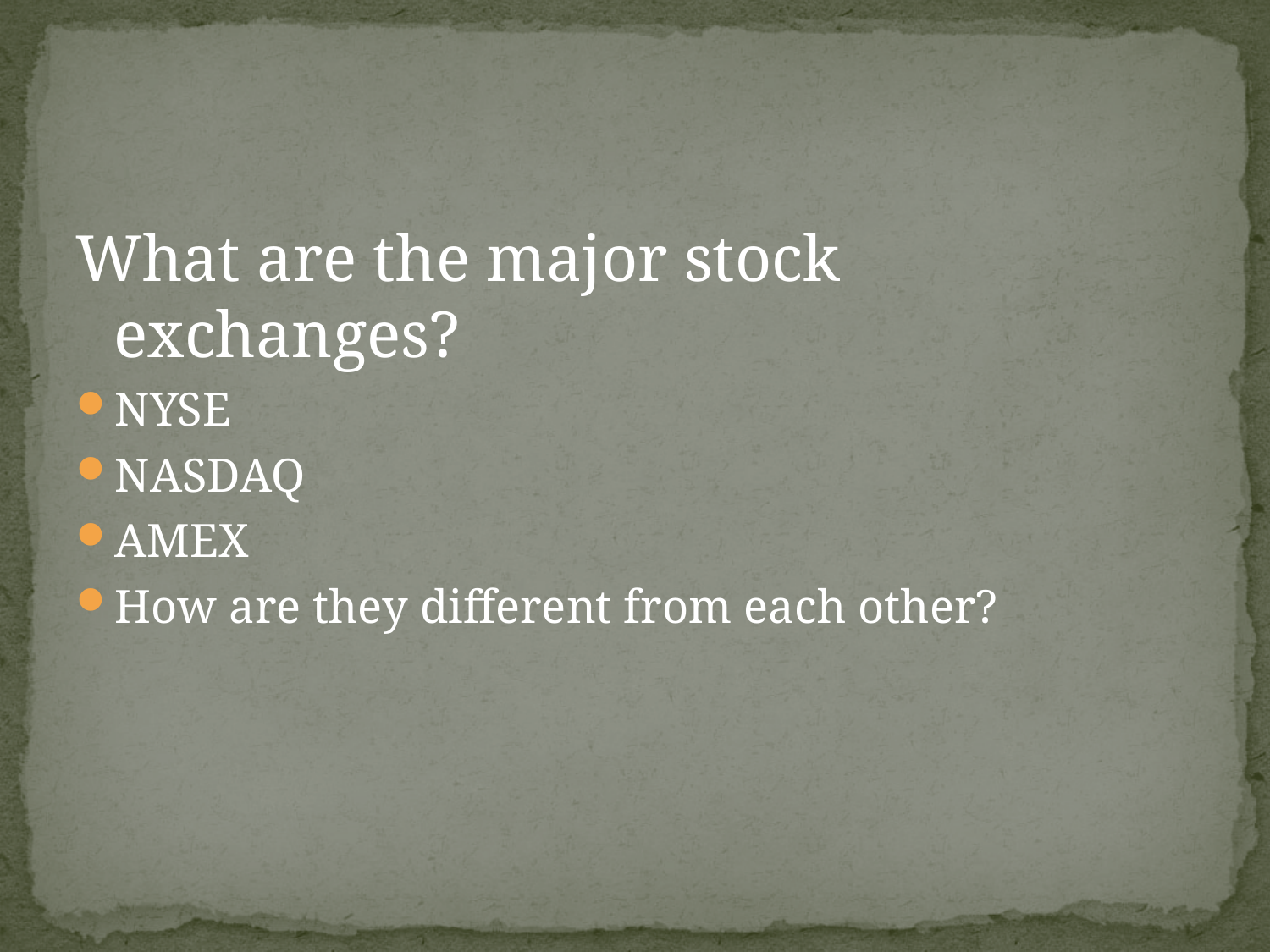

#
What are the major stock exchanges?
NYSE
NASDAQ
AMEX
How are they different from each other?